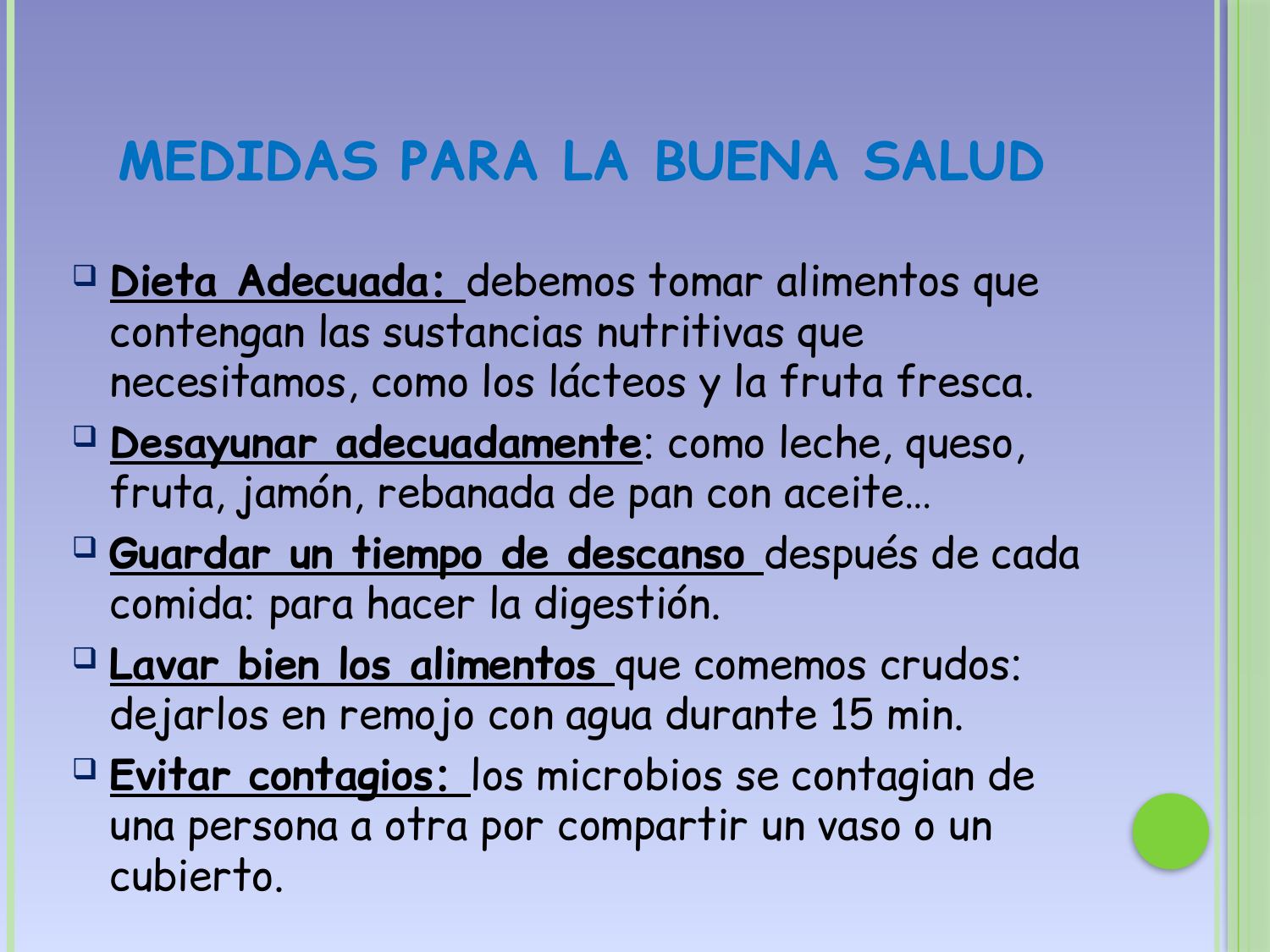

# MEDIDAS PARA LA BUENA SALUD
Dieta Adecuada: debemos tomar alimentos que contengan las sustancias nutritivas que necesitamos, como los lácteos y la fruta fresca.
Desayunar adecuadamente: como leche, queso, fruta, jamón, rebanada de pan con aceite…
Guardar un tiempo de descanso después de cada comida: para hacer la digestión.
Lavar bien los alimentos que comemos crudos: dejarlos en remojo con agua durante 15 min.
Evitar contagios: los microbios se contagian de una persona a otra por compartir un vaso o un cubierto.